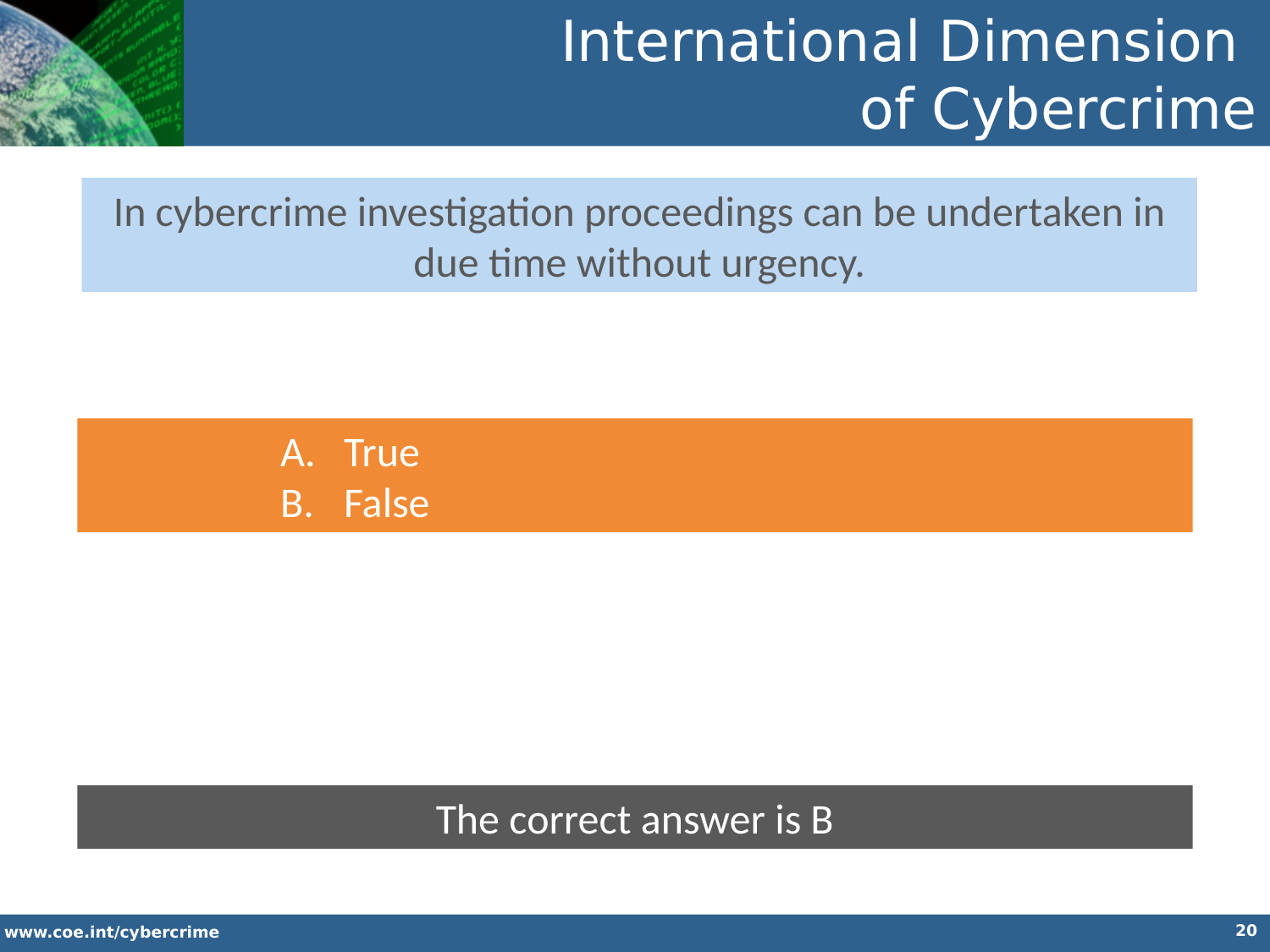

International Dimension
of Cybercrime
In cybercrime investigation proceedings can be undertaken in due time without urgency.
True
False
The correct answer is B
20